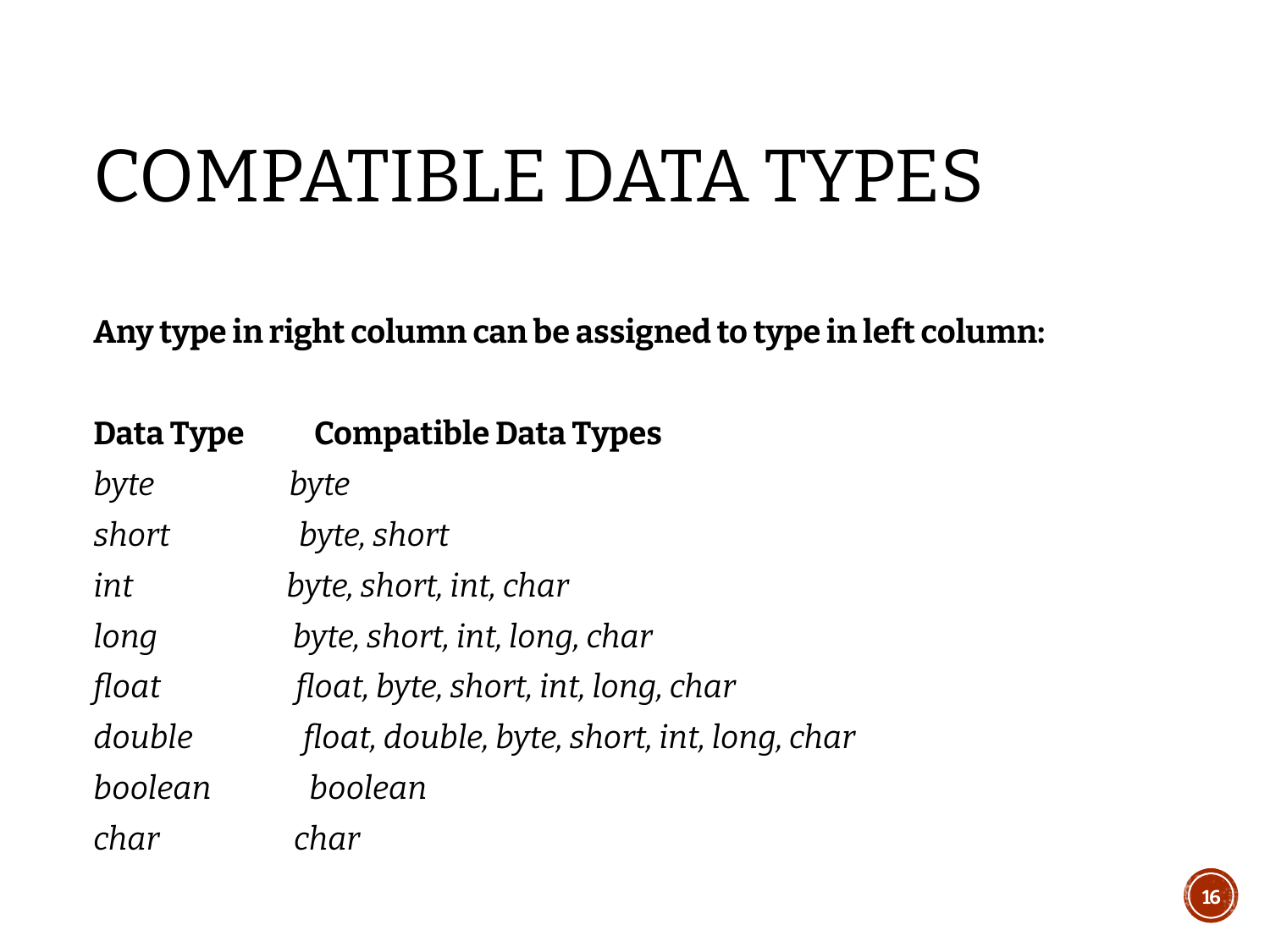

# Compatible Data Types
Any type in right column can be assigned to type in left column:

Data Type           Compatible Data Types
byte                      byte
short                     byte, short
int                         byte, short, int, char
long                      byte, short, int, long, char
float                      float, byte, short, int, long, char
double                  float, double, byte, short, int, long, char
boolean                boolean
char                      char
16